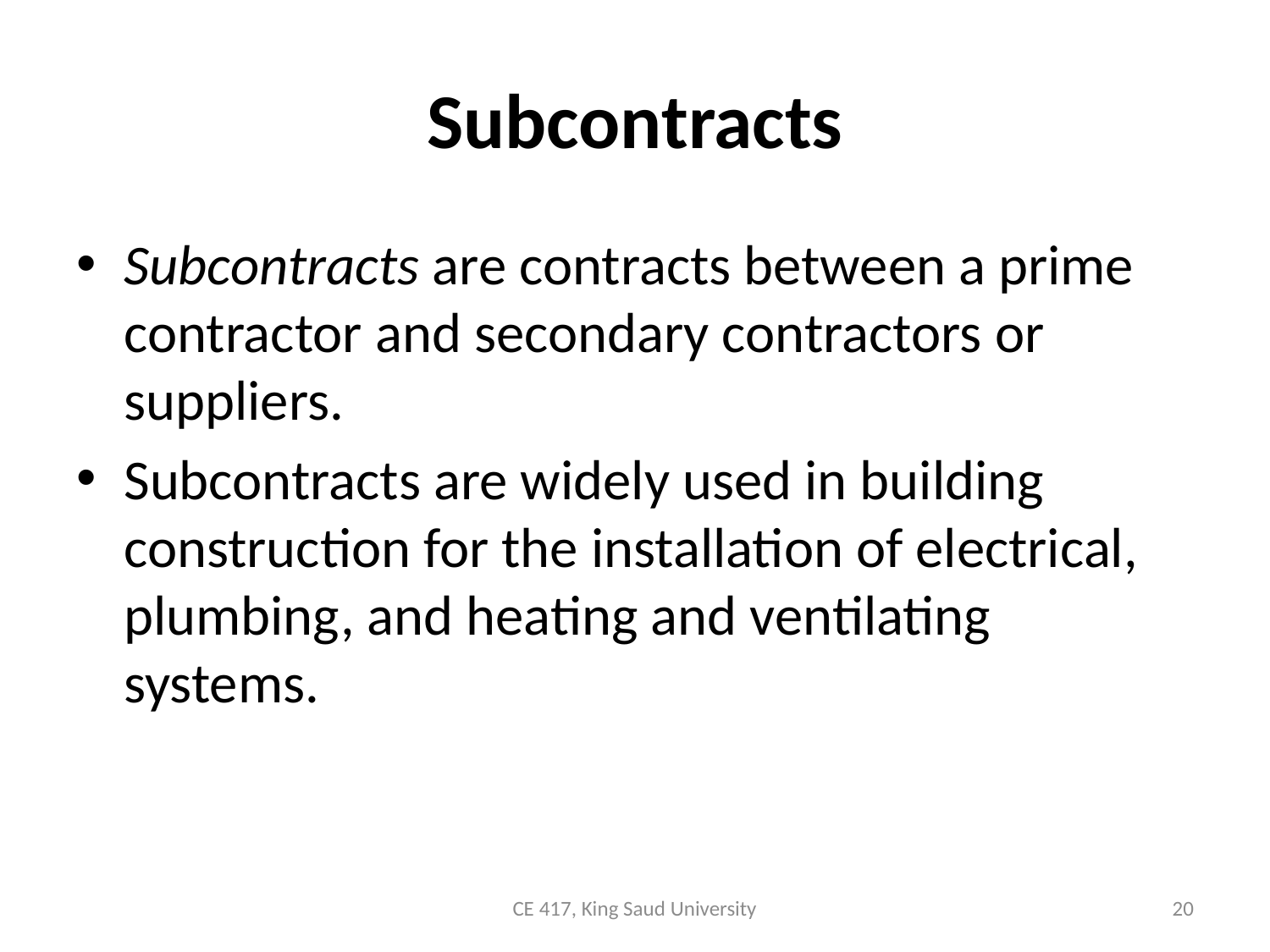

# Subcontracts
Subcontracts are contracts between a prime contractor and secondary contractors or suppliers.
Subcontracts are widely used in building construction for the installation of electrical, plumbing, and heating and ventilating systems.
CE 417, King Saud University
20